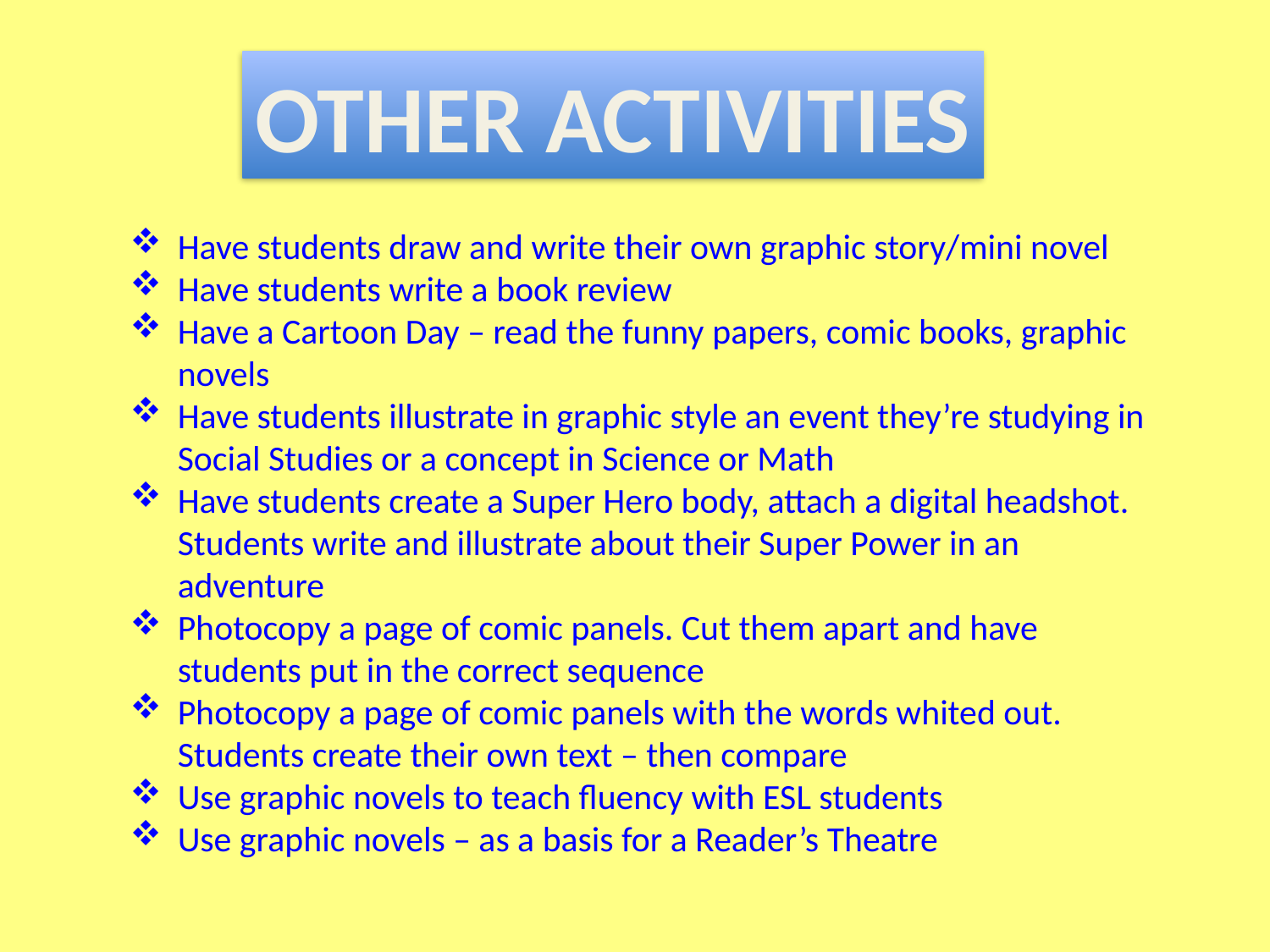

OTHER ACTIVITIES
Have students draw and write their own graphic story/mini novel
Have students write a book review
Have a Cartoon Day – read the funny papers, comic books, graphic novels
Have students illustrate in graphic style an event they’re studying in Social Studies or a concept in Science or Math
Have students create a Super Hero body, attach a digital headshot.  Students write and illustrate about their Super Power in an adventure
Photocopy a page of comic panels. Cut them apart and have students put in the correct sequence
Photocopy a page of comic panels with the words whited out.  Students create their own text – then compare
Use graphic novels to teach fluency with ESL students
Use graphic novels – as a basis for a Reader’s Theatre